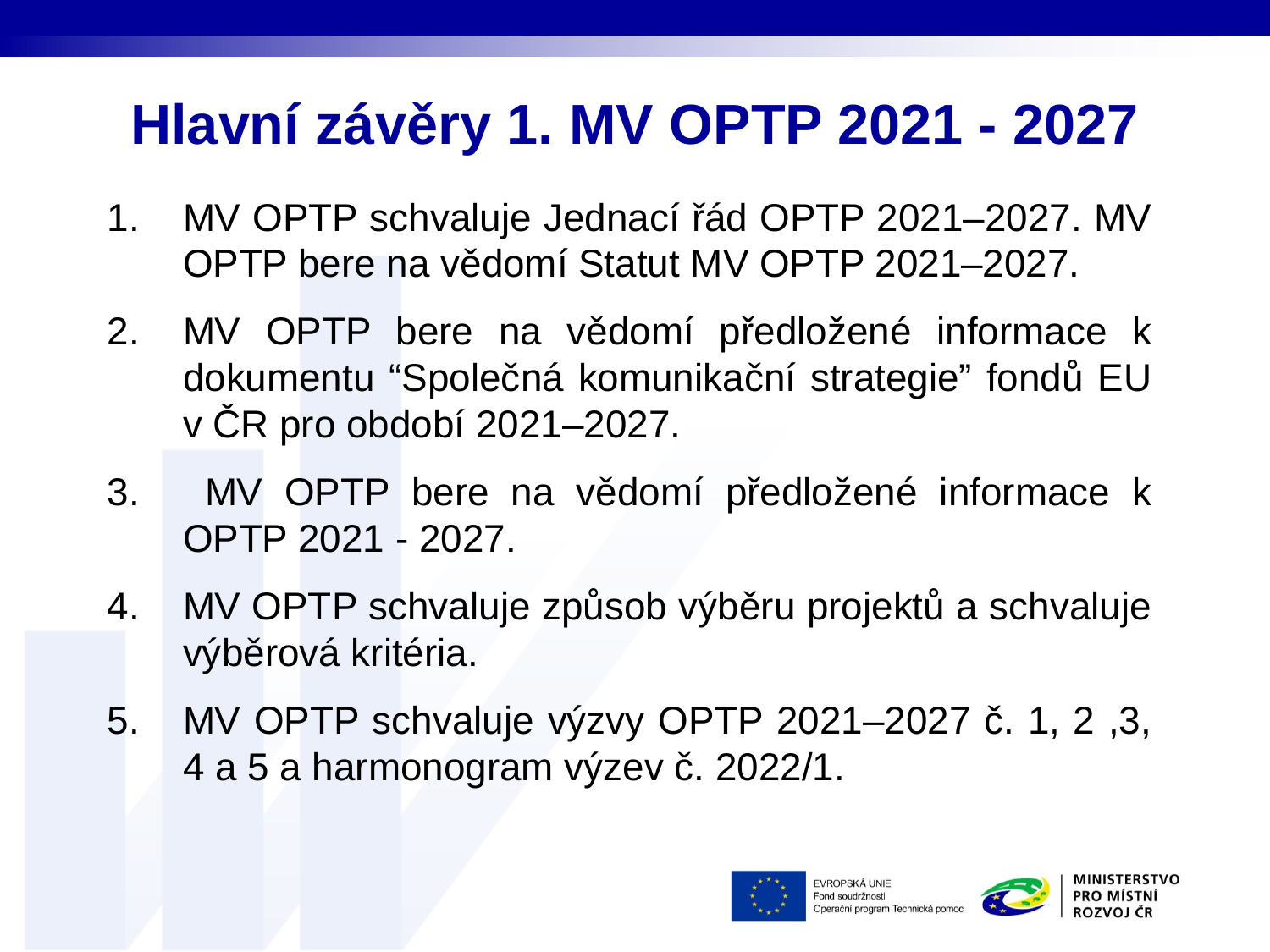

# Hlavní závěry 1. MV OPTP 2021 - 2027
MV OPTP schvaluje Jednací řád OPTP 2021–2027. MV OPTP bere na vědomí Statut MV OPTP 2021–2027.
MV OPTP bere na vědomí předložené informace k dokumentu “Společná komunikační strategie” fondů EU v ČR pro období 2021–2027.
 MV OPTP bere na vědomí předložené informace k OPTP 2021 - 2027.
MV OPTP schvaluje způsob výběru projektů a schvaluje výběrová kritéria.
MV OPTP schvaluje výzvy OPTP 2021–2027 č. 1, 2 ,3, 4 a 5 a harmonogram výzev č. 2022/1.